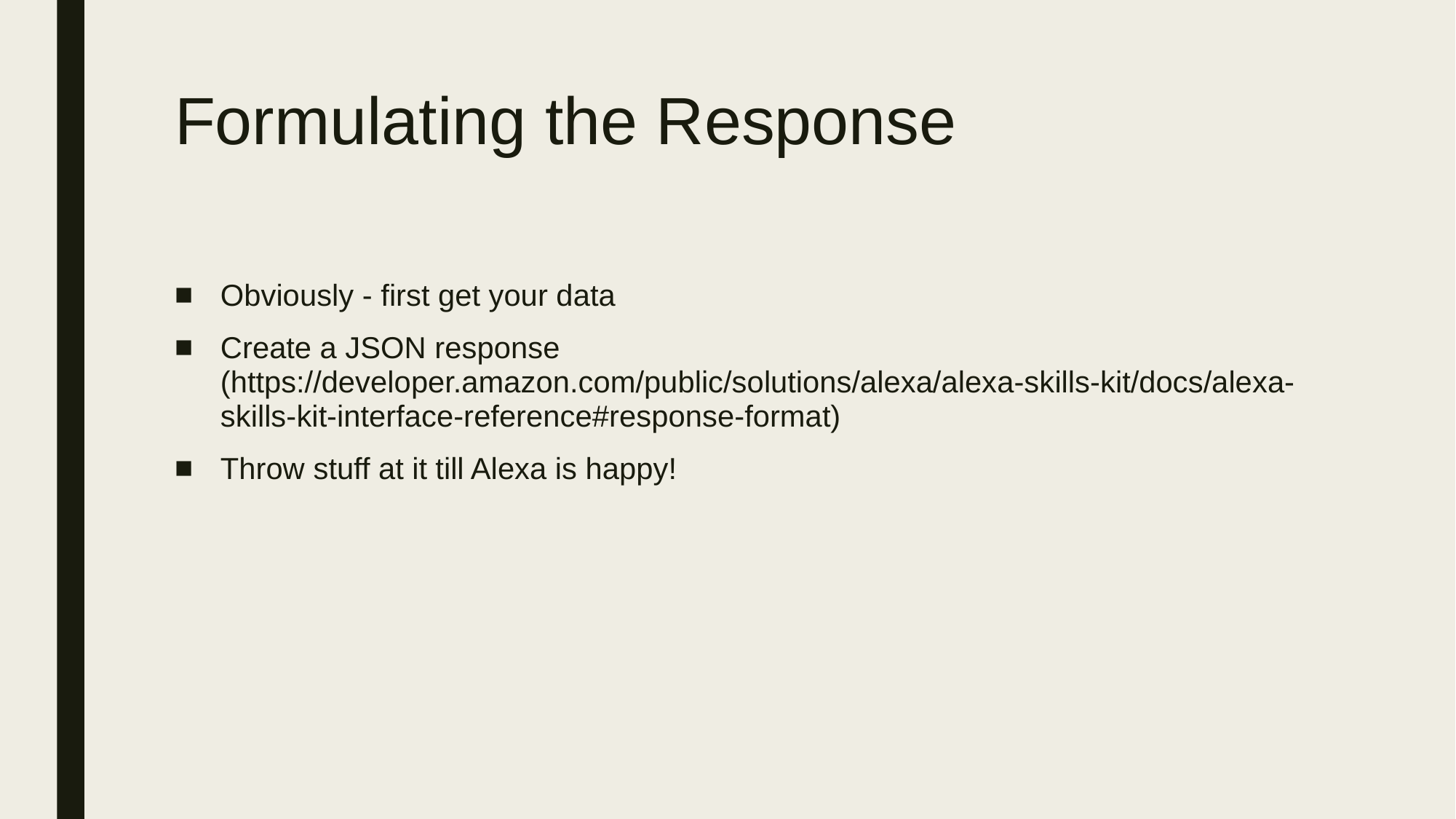

# Formulating the Response
Obviously - first get your data
Create a JSON response (https://developer.amazon.com/public/solutions/alexa/alexa-skills-kit/docs/alexa-skills-kit-interface-reference#response-format)
Throw stuff at it till Alexa is happy!